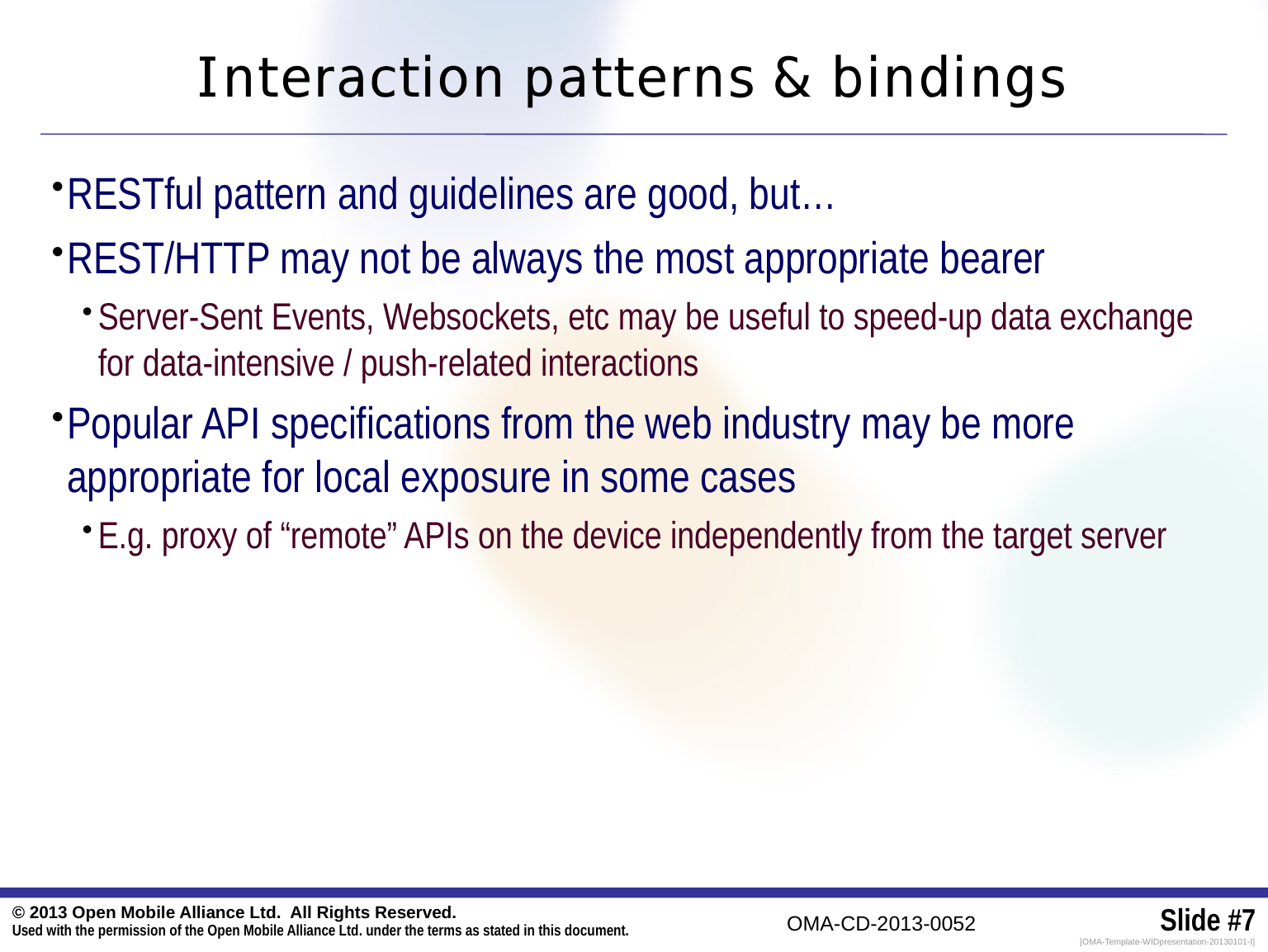

# Interaction patterns & bindings
RESTful pattern and guidelines are good, but…
REST/HTTP may not be always the most appropriate bearer
Server-Sent Events, Websockets, etc may be useful to speed-up data exchange for data-intensive / push-related interactions
Popular API specifications from the web industry may be more appropriate for local exposure in some cases
E.g. proxy of “remote” APIs on the device independently from the target server